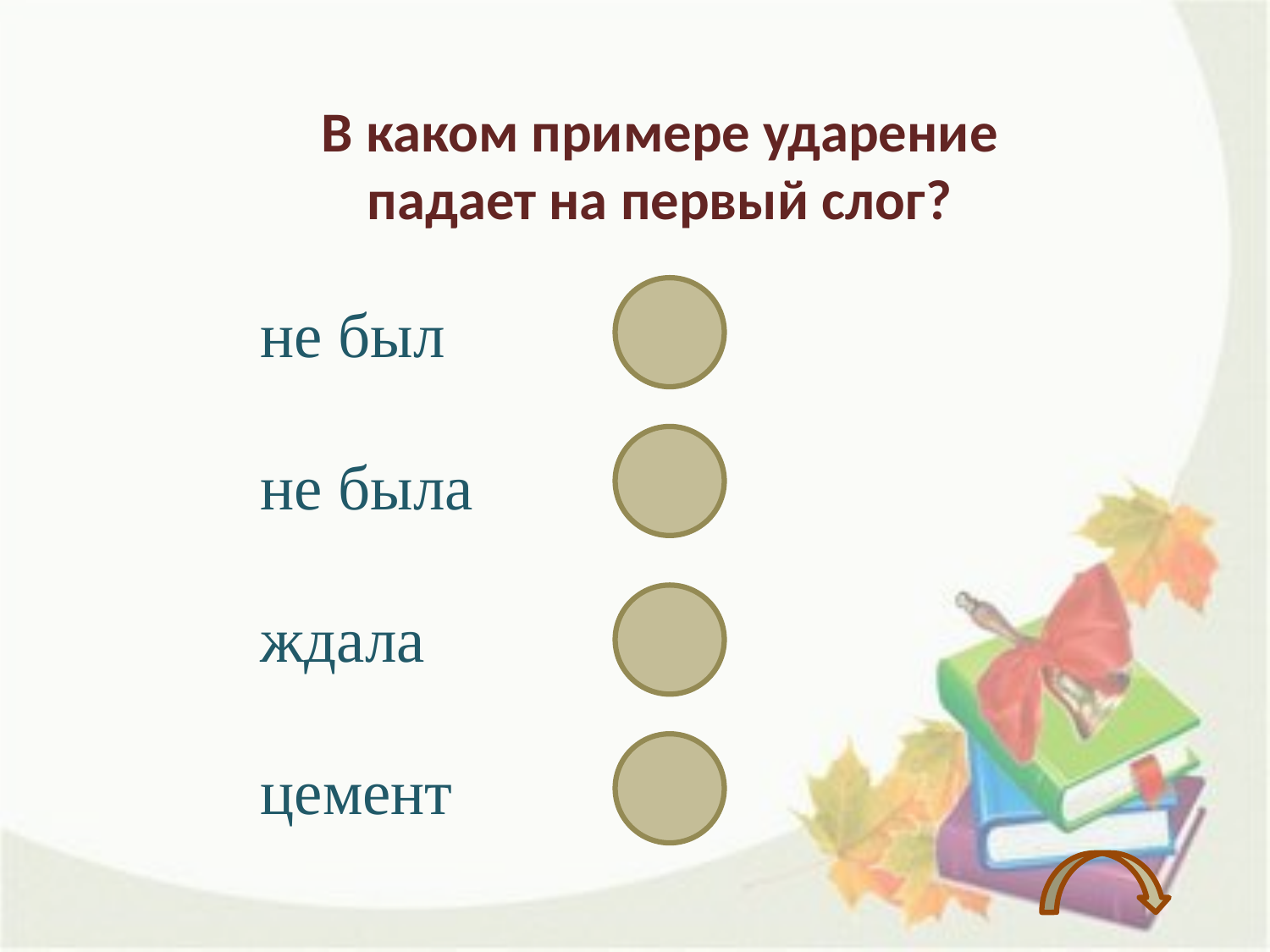

В каком примере ударение падает на первый слог?

не был

не была

ждала

цемент